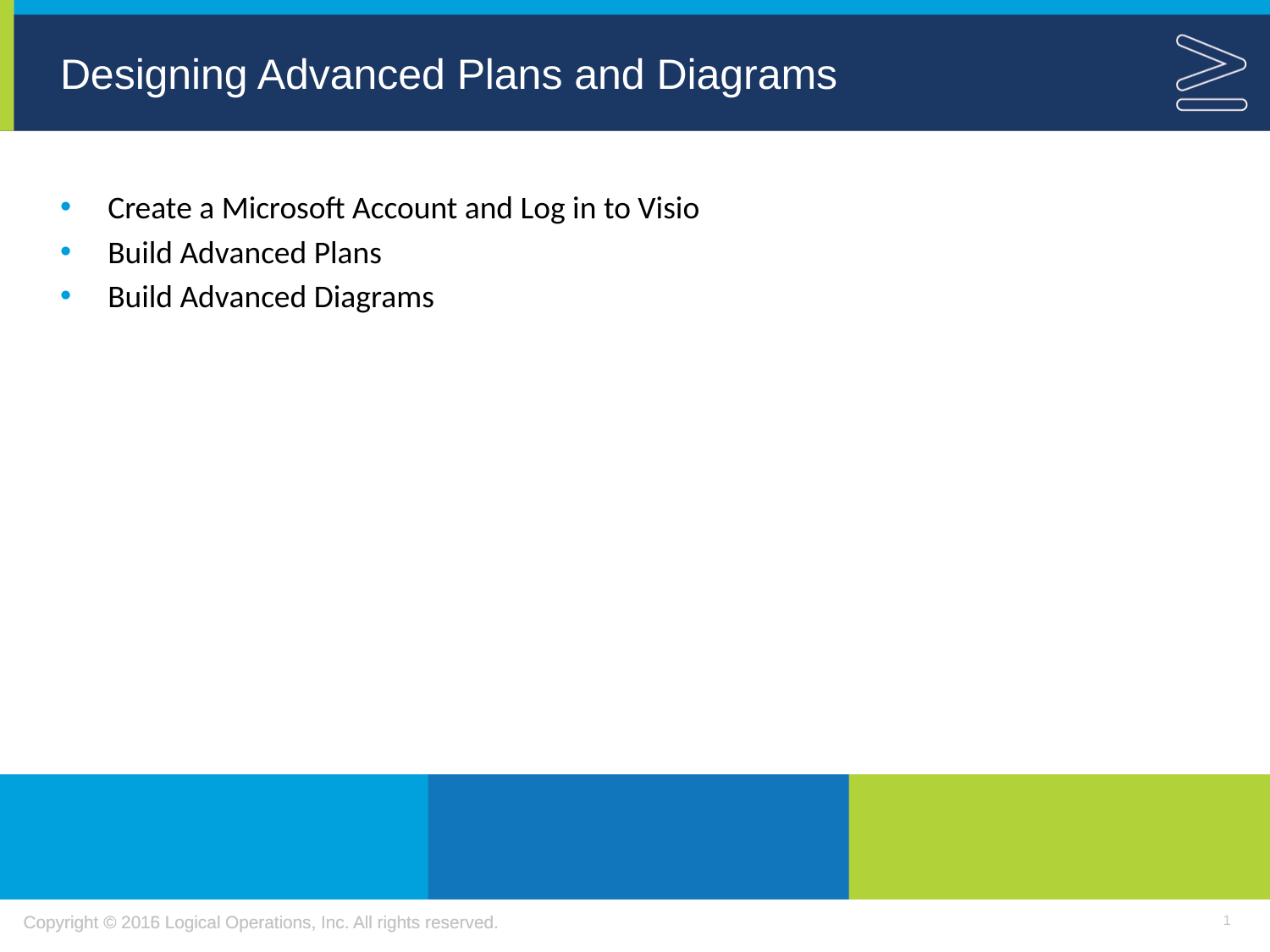

# Designing Advanced Plans and Diagrams
Create a Microsoft Account and Log in to Visio
Build Advanced Plans
Build Advanced Diagrams

1